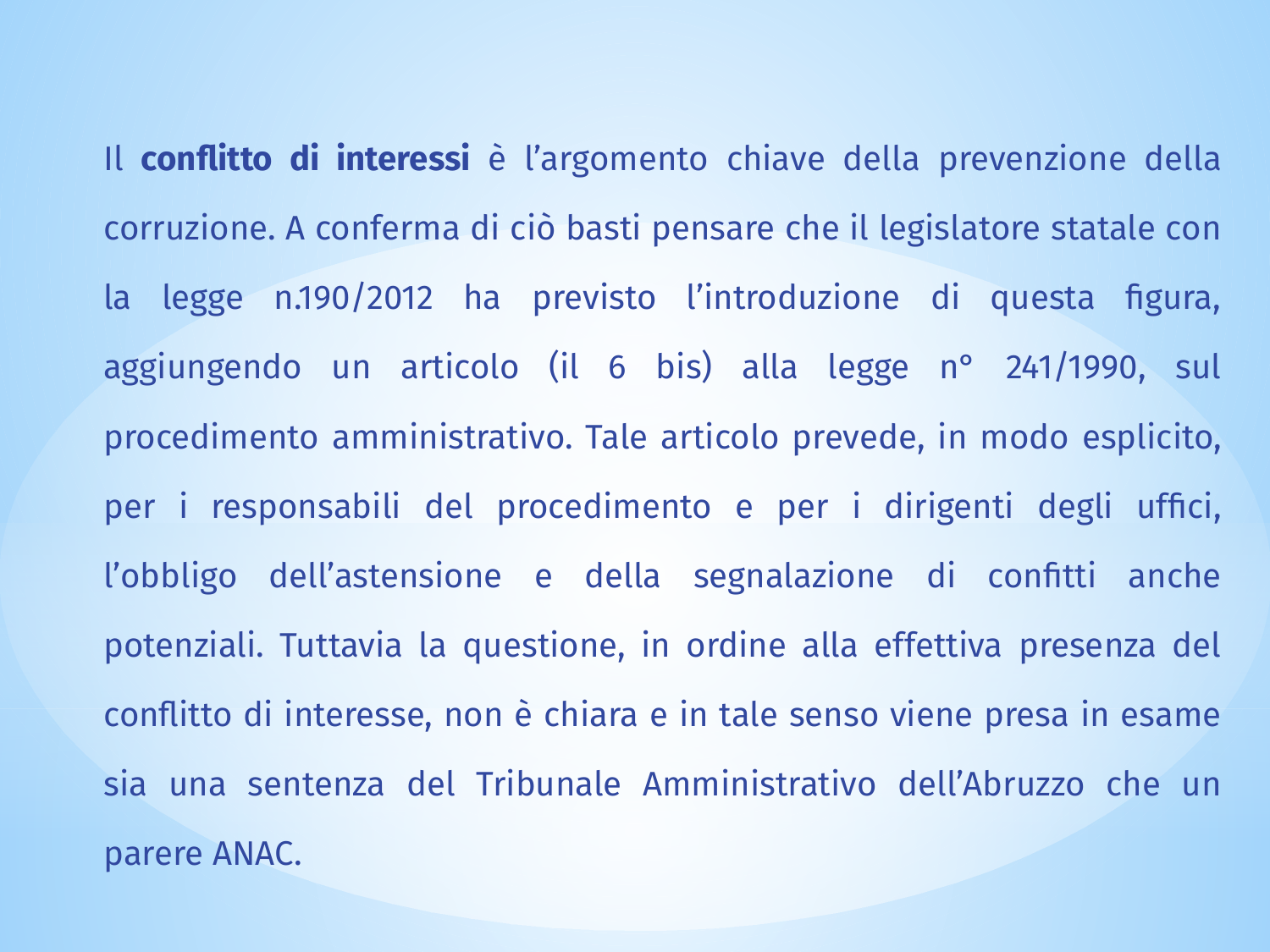

Il conflitto di interessi è l’argomento chiave della prevenzione della corruzione. A conferma di ciò basti pensare che il legislatore statale con la legge n.190/2012 ha previsto l’introduzione di questa figura, aggiungendo un articolo (il 6 bis) alla legge n° 241/1990, sul procedimento amministrativo. Tale articolo prevede, in modo esplicito, per i responsabili del procedimento e per i dirigenti degli uffici, l’obbligo dell’astensione e della segnalazione di confitti anche potenziali. Tuttavia la questione, in ordine alla effettiva presenza del conflitto di interesse, non è chiara e in tale senso viene presa in esame sia una sentenza del Tribunale Amministrativo dell’Abruzzo che un parere ANAC.